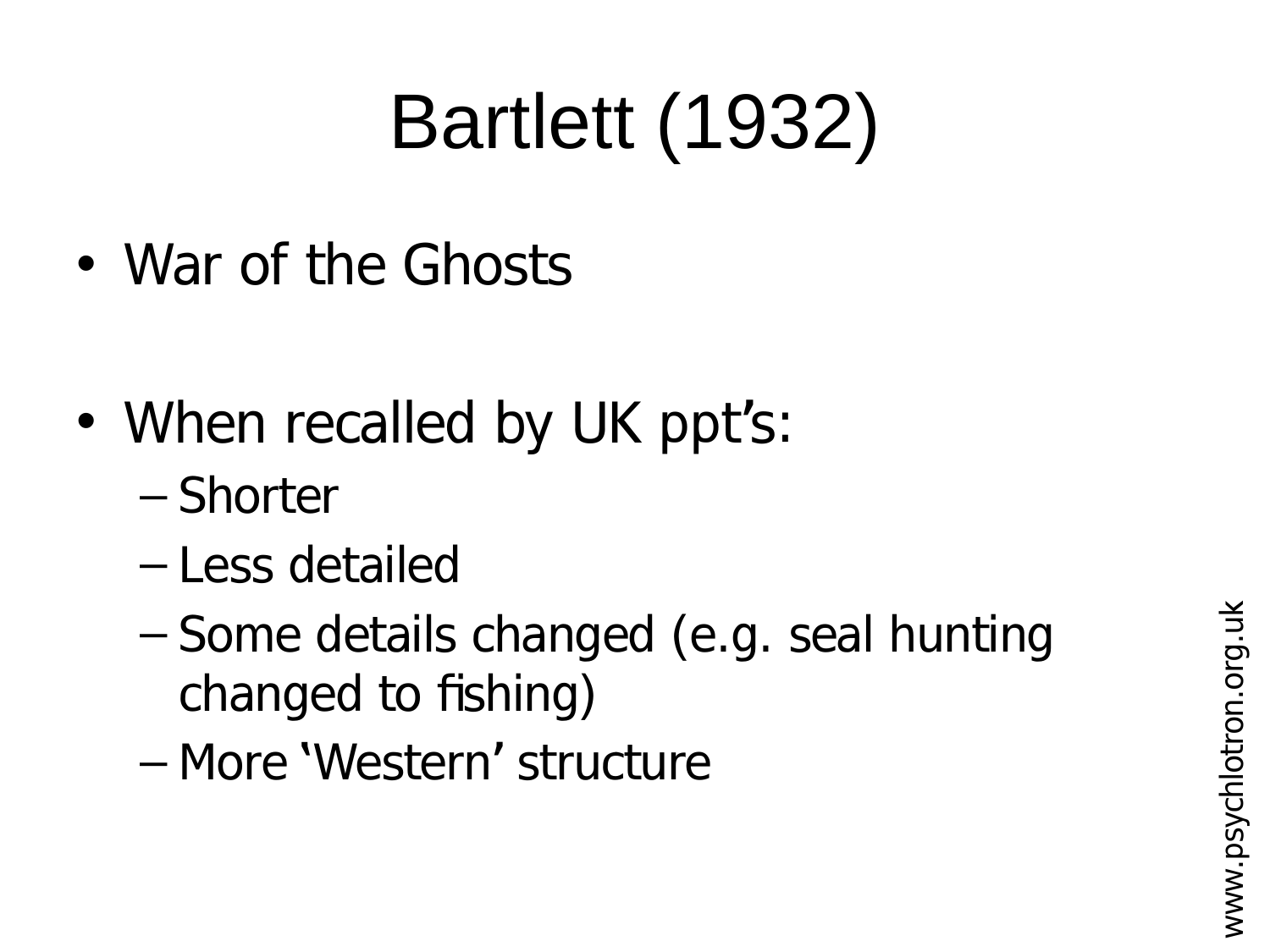

# Bartlett (1932)
War of the Ghosts

When recalled by UK ppt’s:
Shorter
Less detailed
Some details changed (e.g. seal hunting changed to fishing)
More ‘Western’ structure
www.psychlotron.org.uk